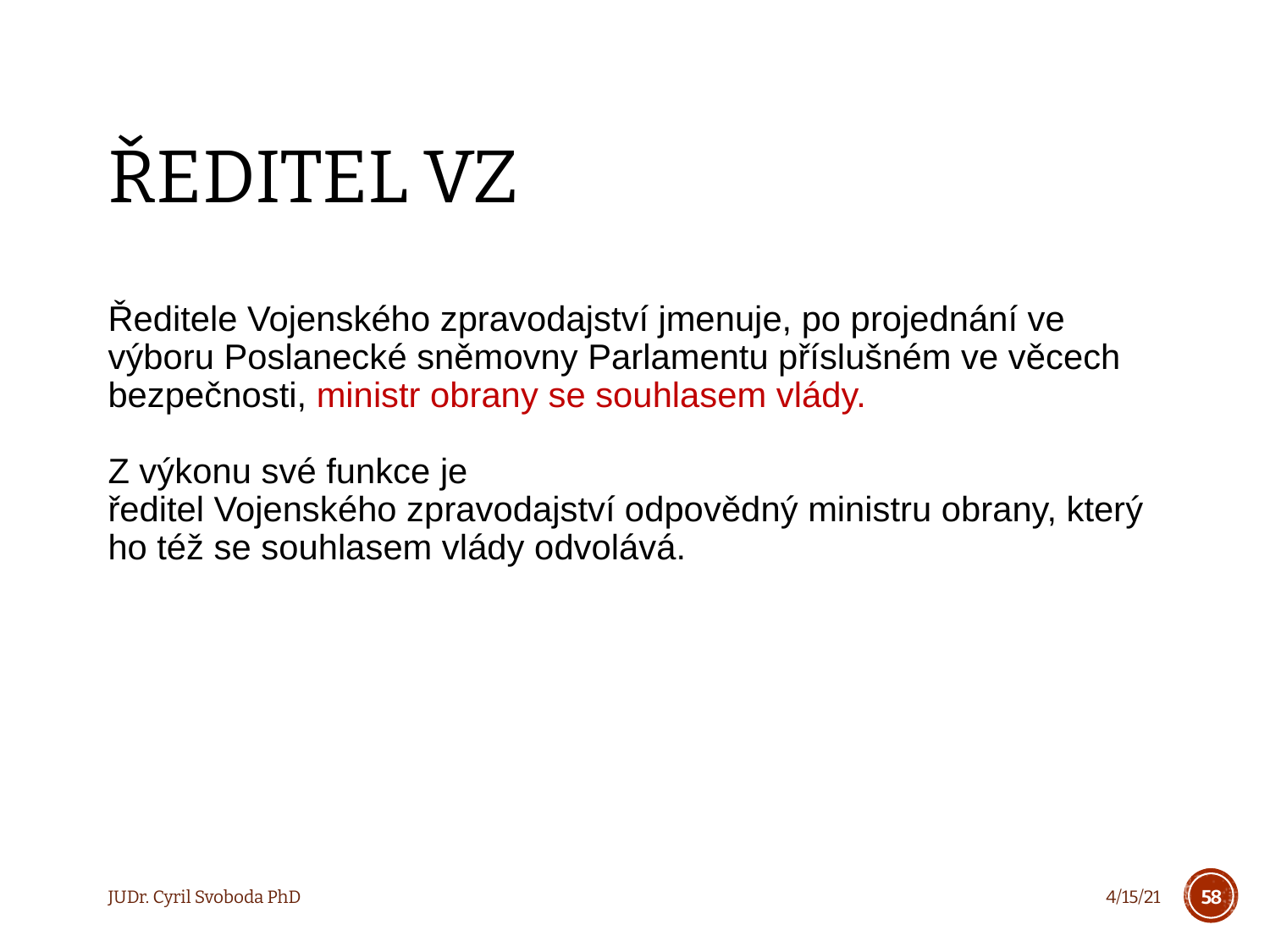

# Ředitel VZ
Ředitele Vojenského zpravodajství jmenuje, po projednání ve výboru Poslanecké sněmovny Parlamentu příslušném ve věcech bezpečnosti, ministr obrany se souhlasem vlády.

Z výkonu své funkce je ředitel Vojenského zpravodajství odpovědný ministru obrany, který ho též se souhlasem vlády odvolává.
JUDr. Cyril Svoboda PhD
4/15/21
58